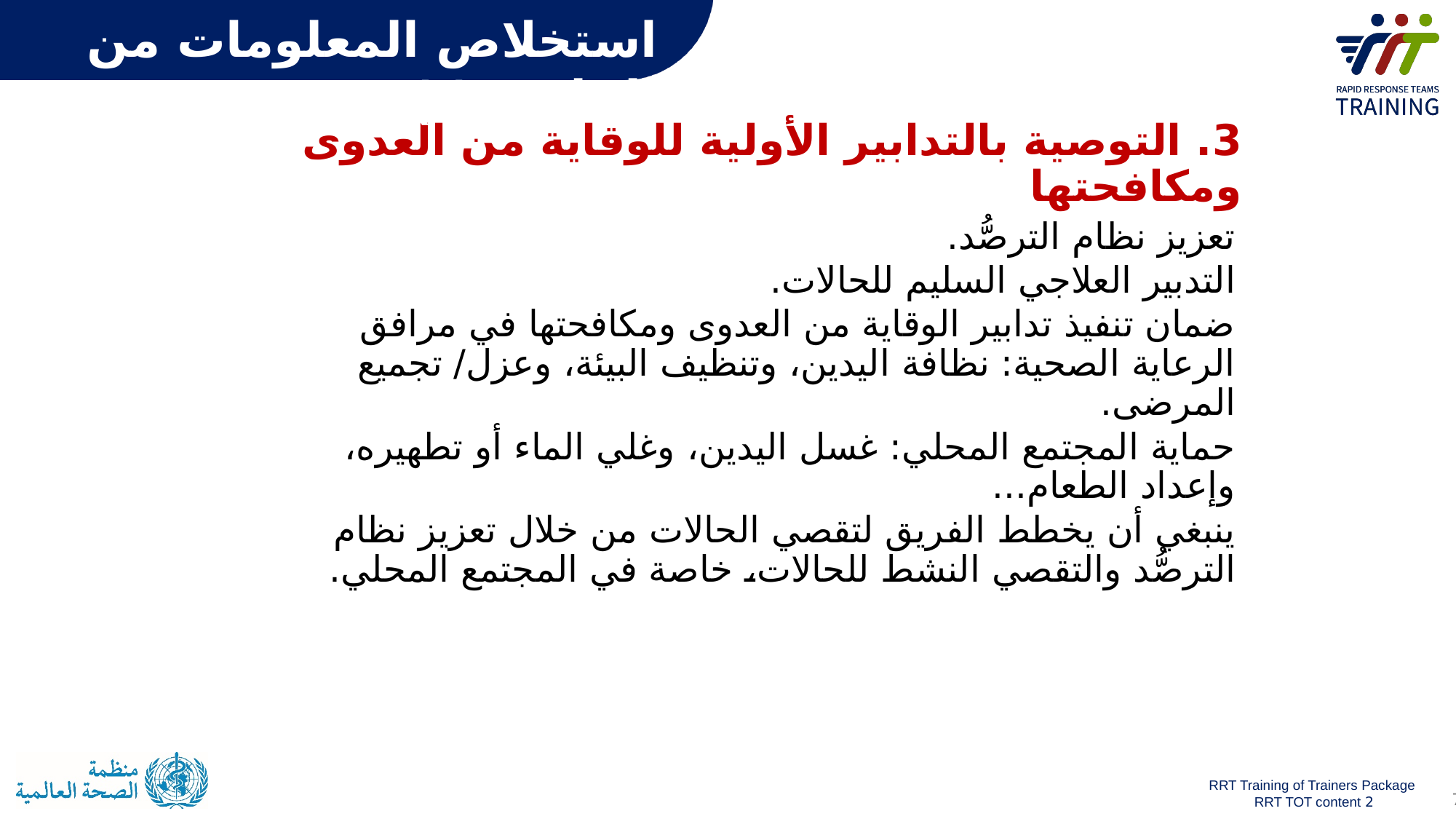

استخلاص المعلومات من الجلسة C2 (3)
3. التوصية بالتدابير الأولية للوقاية من العدوى ومكافحتها
تعزيز نظام الترصُّد.
التدبير العلاجي السليم للحالات.
ضمان تنفيذ تدابير الوقاية من العدوى ومكافحتها في مرافق الرعاية الصحية: نظافة اليدين، وتنظيف البيئة، وعزل/ تجميع المرضى.
حماية المجتمع المحلي: غسل اليدين، وغلي الماء أو تطهيره، وإعداد الطعام...
ينبغي أن يخطط الفريق لتقصي الحالات من خلال تعزيز نظام الترصُّد والتقصي النشط للحالات، خاصة في المجتمع المحلي.